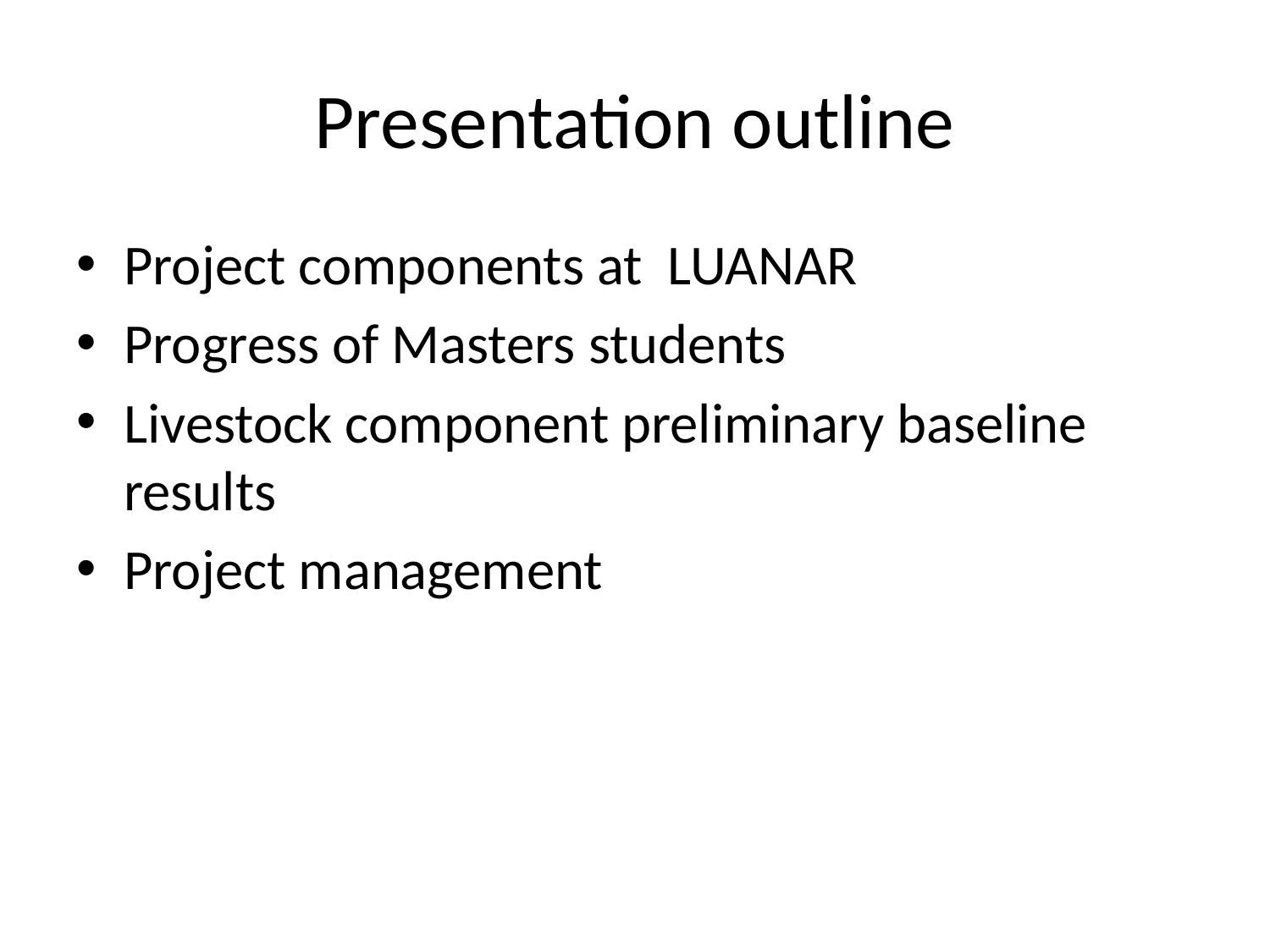

# Presentation outline
Project components at  LUANAR
Progress of Masters students
Livestock component preliminary baseline results
Project management